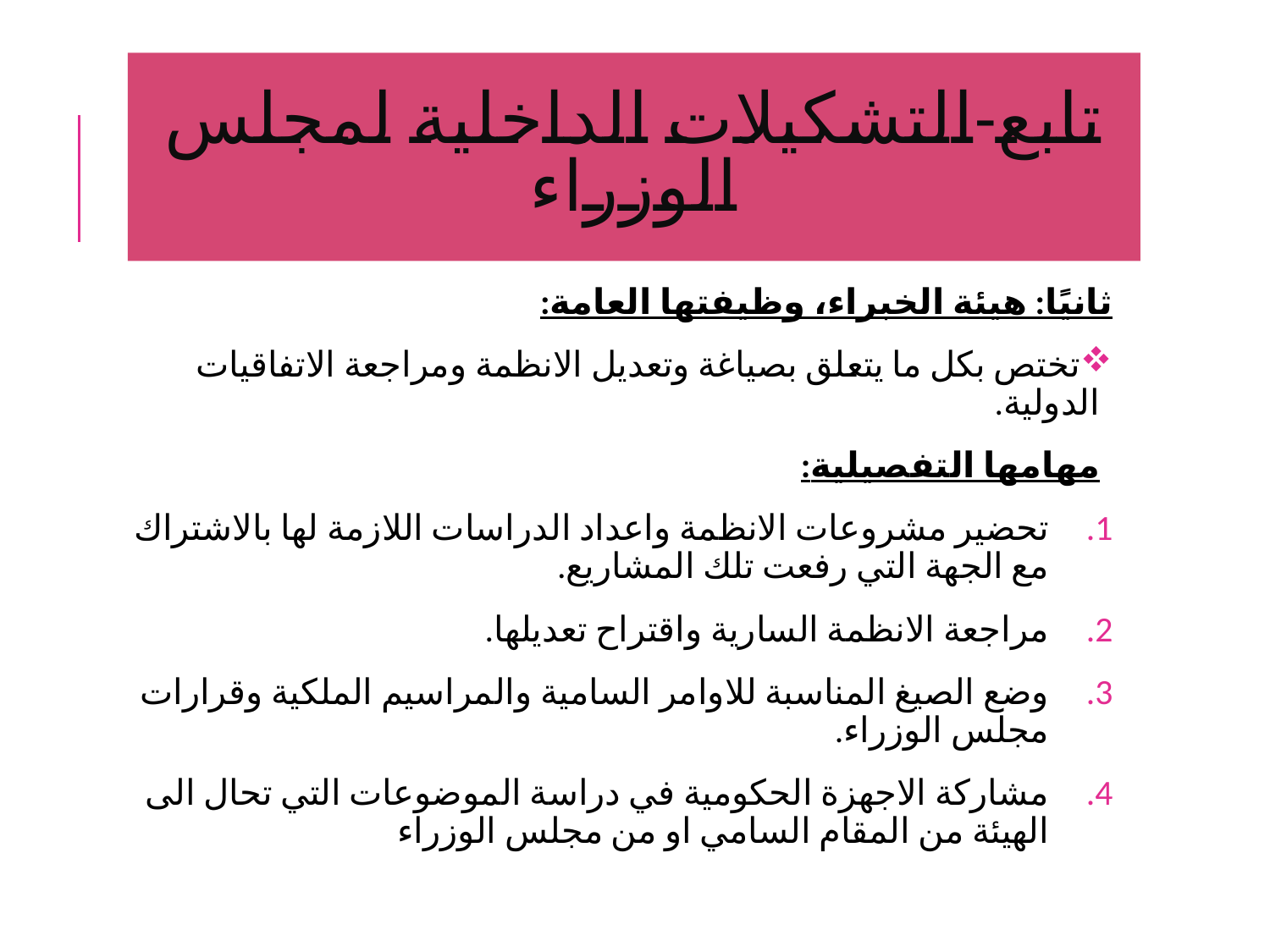

تابع-التشكيلات الداخلية لمجلس الوزراء
ثانيًا: هيئة الخبراء، وظيفتها العامة:
تختص بكل ما يتعلق بصياغة وتعديل الانظمة ومراجعة الاتفاقيات الدولية.
مهامها التفصيلية:
تحضير مشروعات الانظمة واعداد الدراسات اللازمة لها بالاشتراك مع الجهة التي رفعت تلك المشاريع.
مراجعة الانظمة السارية واقتراح تعديلها.
وضع الصيغ المناسبة للاوامر السامية والمراسيم الملكية وقرارات مجلس الوزراء.
مشاركة الاجهزة الحكومية في دراسة الموضوعات التي تحال الى الهيئة من المقام السامي او من مجلس الوزراء